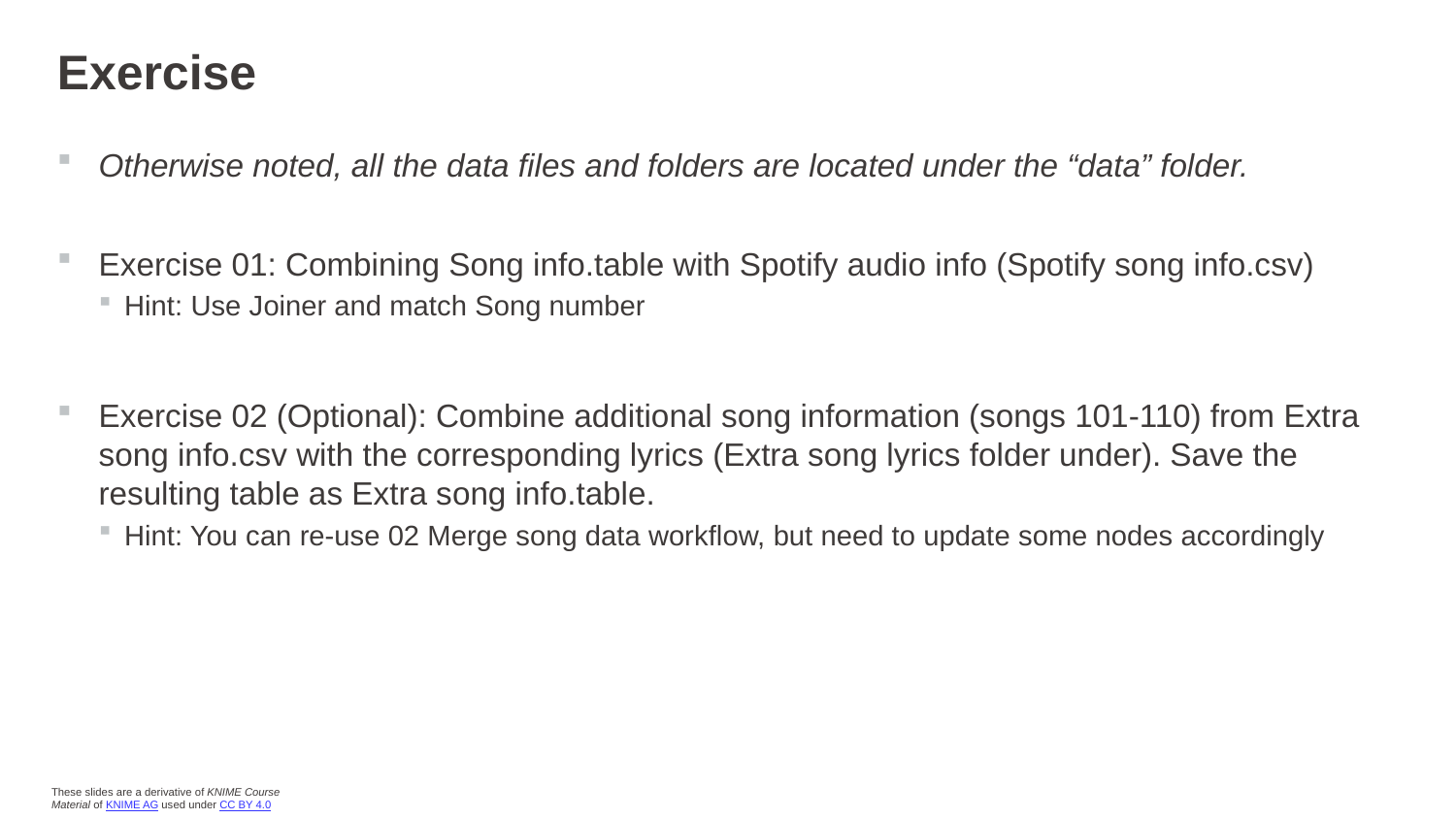

# Exercise
Otherwise noted, all the data files and folders are located under the “data” folder.

Exercise 01: Combining Song info.table with Spotify audio info (Spotify song info.csv)
Hint: Use Joiner and match Song number

Exercise 02 (Optional): Combine additional song information (songs 101-110) from Extra song info.csv with the corresponding lyrics (Extra song lyrics folder under). Save the resulting table as Extra song info.table.
Hint: You can re-use 02 Merge song data workflow, but need to update some nodes accordingly